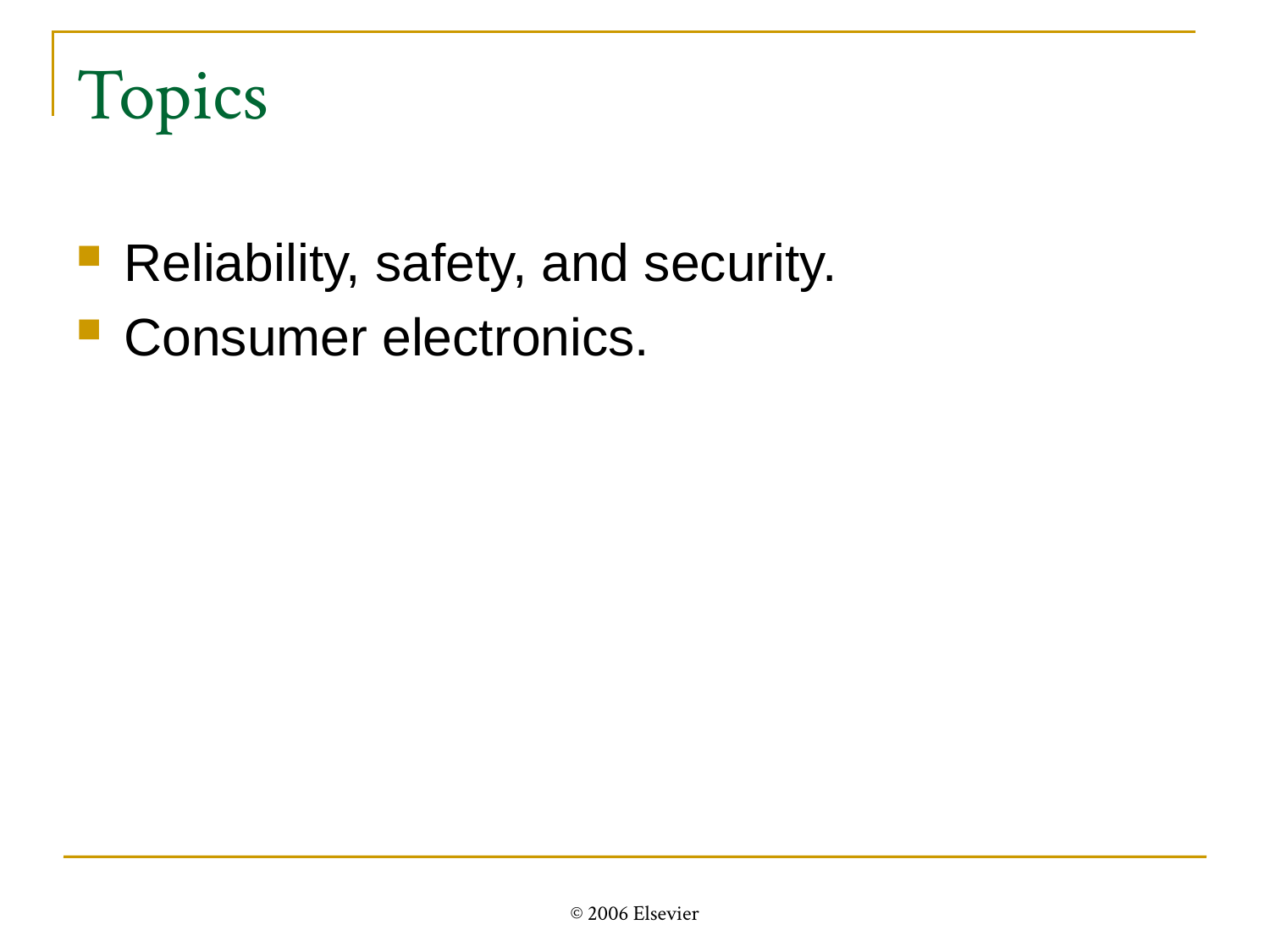

# Topics
Reliability, safety, and security.
Consumer electronics.
© 2006 Elsevier